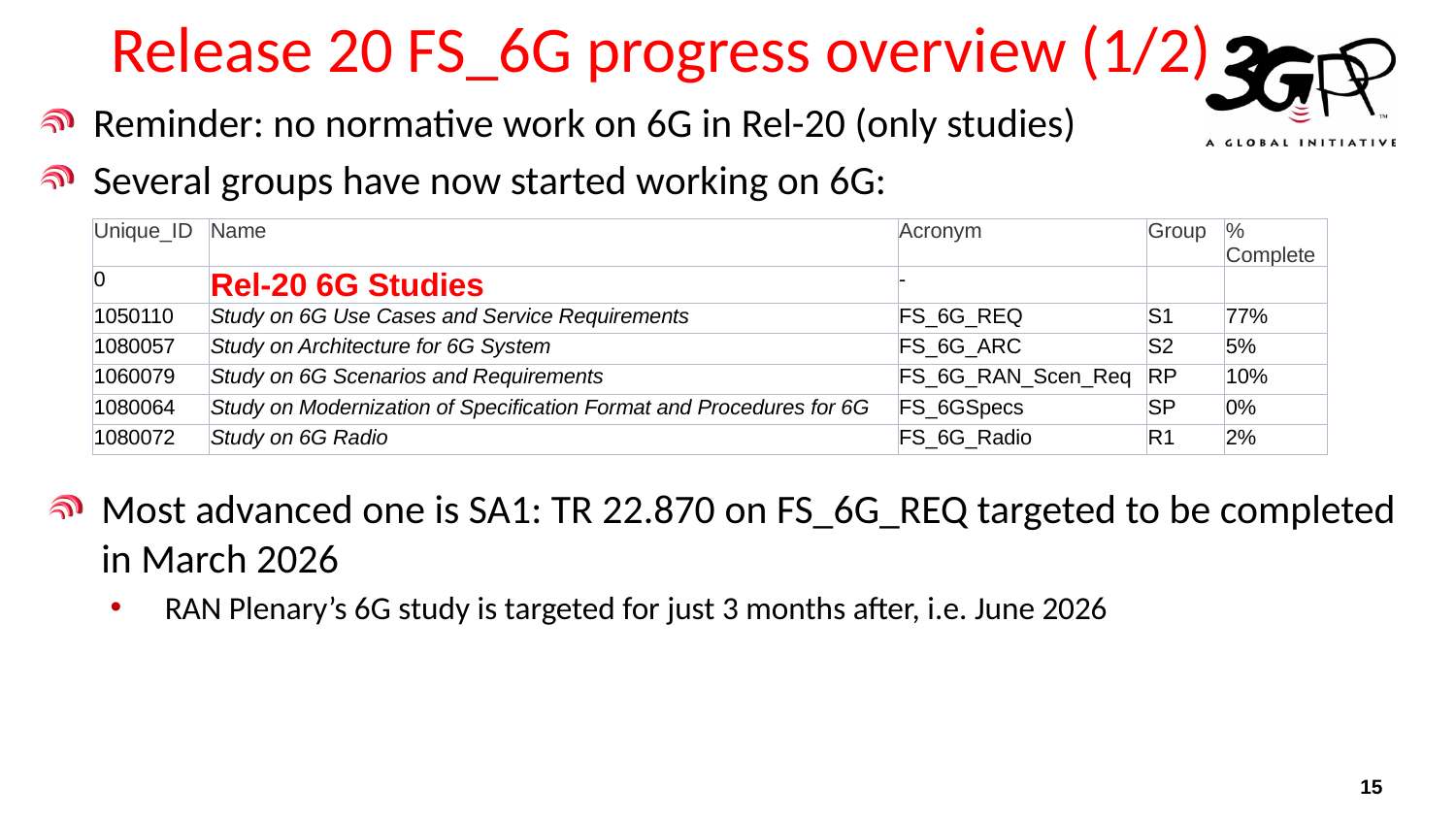

# Release 20 FS_6G progress overview (1/2)
Reminder: no normative work on 6G in Rel-20 (only studies)
Several groups have now started working on 6G:

| Unique\_ID | Name | Acronym | Group | % Complete |
| --- | --- | --- | --- | --- |
| 0 | Rel-20 6G Studies | - |  |  |
| 1050110 | Study on 6G Use Cases and Service Requirements | FS\_6G\_REQ | S1 | 77% |
| 1080057 | Study on Architecture for 6G System | FS\_6G\_ARC | S2 | 5% |
| 1060079 | Study on 6G Scenarios and Requirements | FS\_6G\_RAN\_Scen\_Req | RP | 10% |
| 1080064 | Study on Modernization of Specification Format and Procedures for 6G | FS\_6GSpecs | SP | 0% |
| 1080072 | Study on 6G Radio | FS\_6G\_Radio | R1 | 2% |
Most advanced one is SA1: TR 22.870 on FS_6G_REQ targeted to be completed in March 2026
RAN Plenary’s 6G study is targeted for just 3 months after, i.e. June 2026